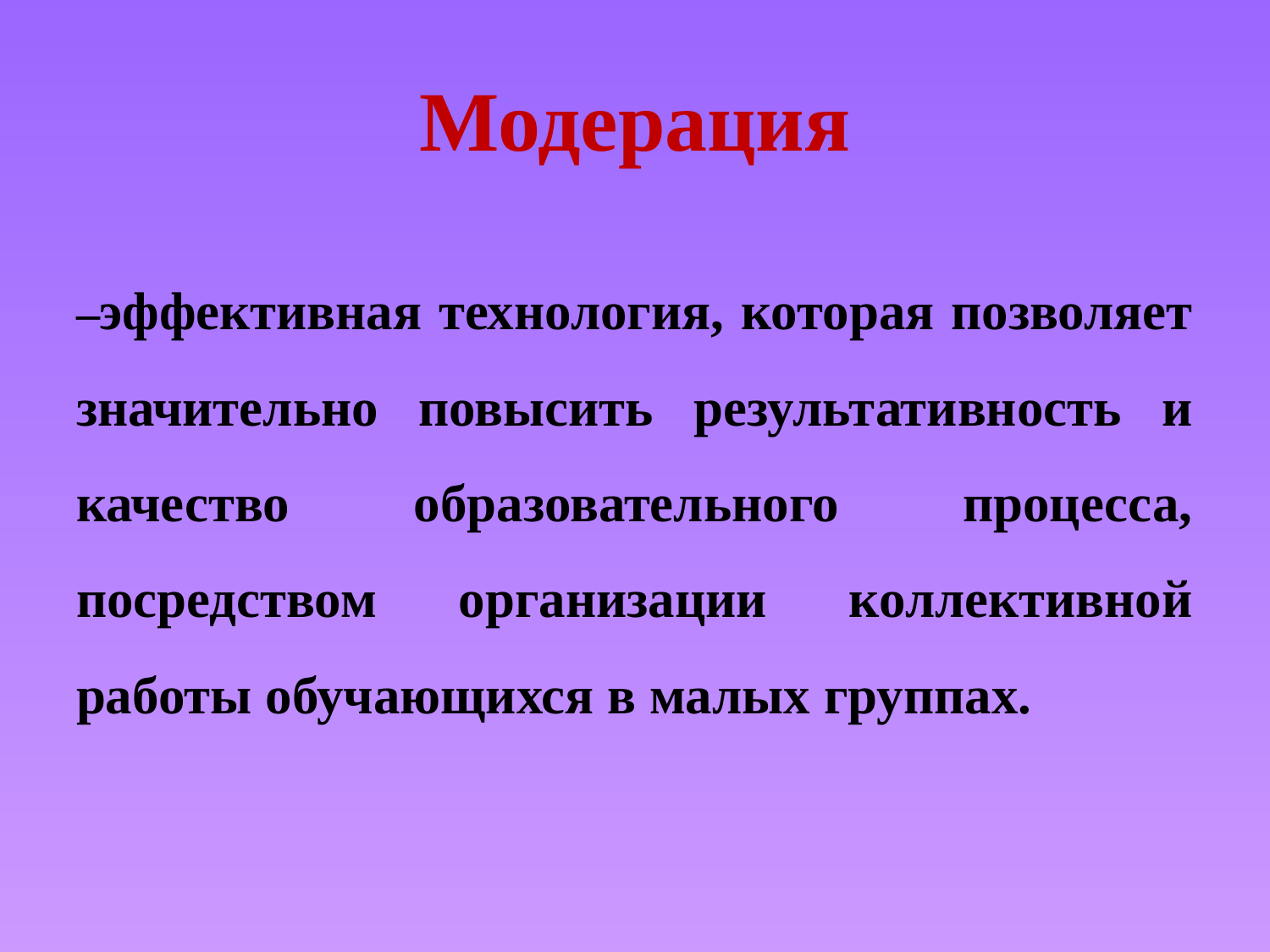

# Модерация
–эффективная технология, которая позволяет значительно повысить результативность и качество образовательного процесса, посредством организации коллективной работы обучающихся в малых группах.